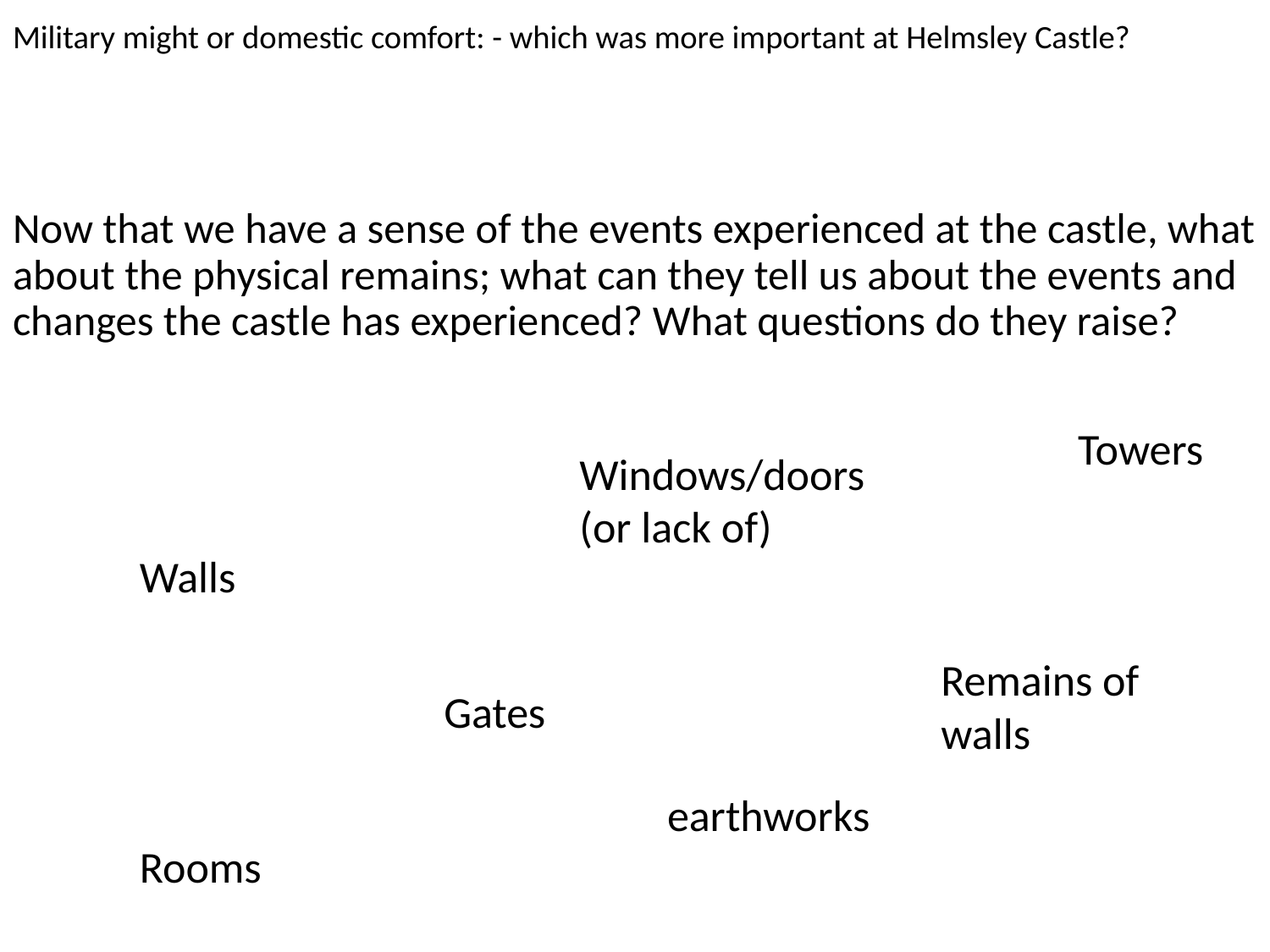

Military might or domestic comfort: - which was more important at Helmsley Castle?
# Now that we have a sense of the events experienced at the castle, what about the physical remains; what can they tell us about the events and changes the castle has experienced? What questions do they raise?
Towers
Windows/doors (or lack of)
Walls
Remains of walls
Gates
earthworks
Rooms